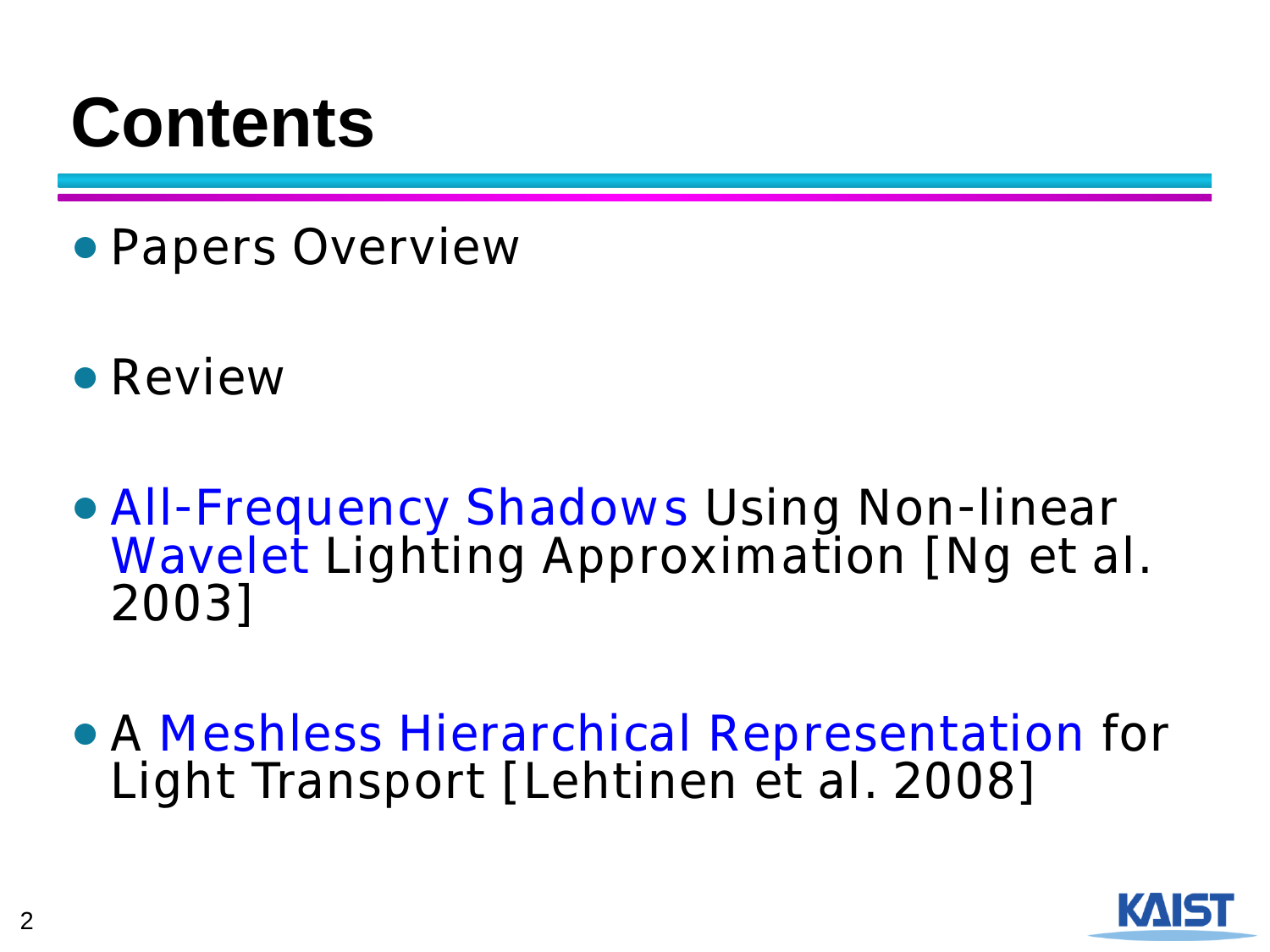

# Contents
Papers Overview

Review

All-Frequency Shadows Using Non-linear Wavelet Lighting Approximation [Ng et al. 2003]

A Meshless Hierarchical Representation for Light Transport [Lehtinen et al. 2008]